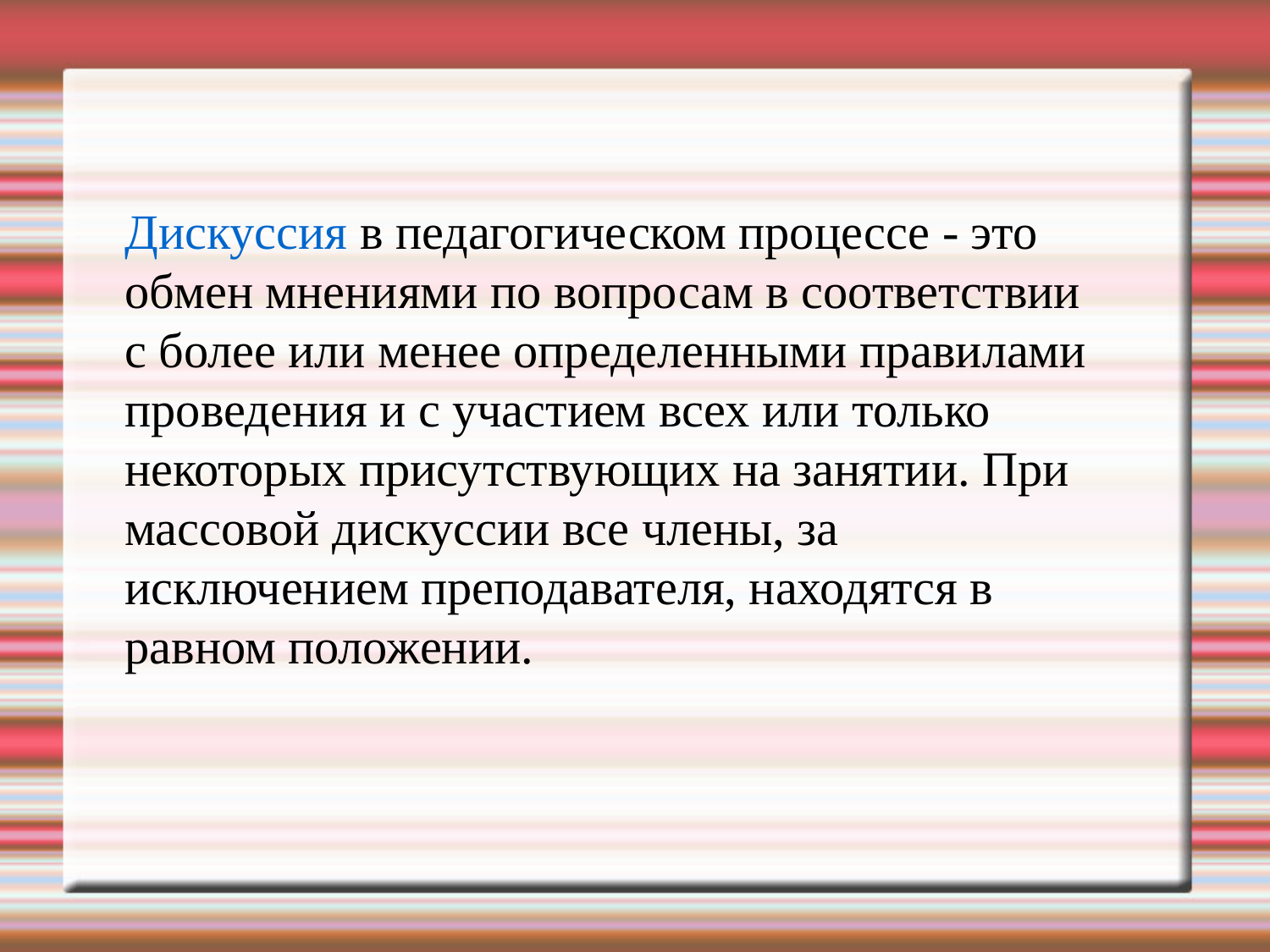

Дискуссия в педагогическом процессе - это обмен мнениями по вопросам в соответствии с более или менее определенными правилами проведения и с участием всех или только некоторых присутствующих на занятии. При массовой дискуссии все члены, за исключением преподавателя, находятся в равном положении.